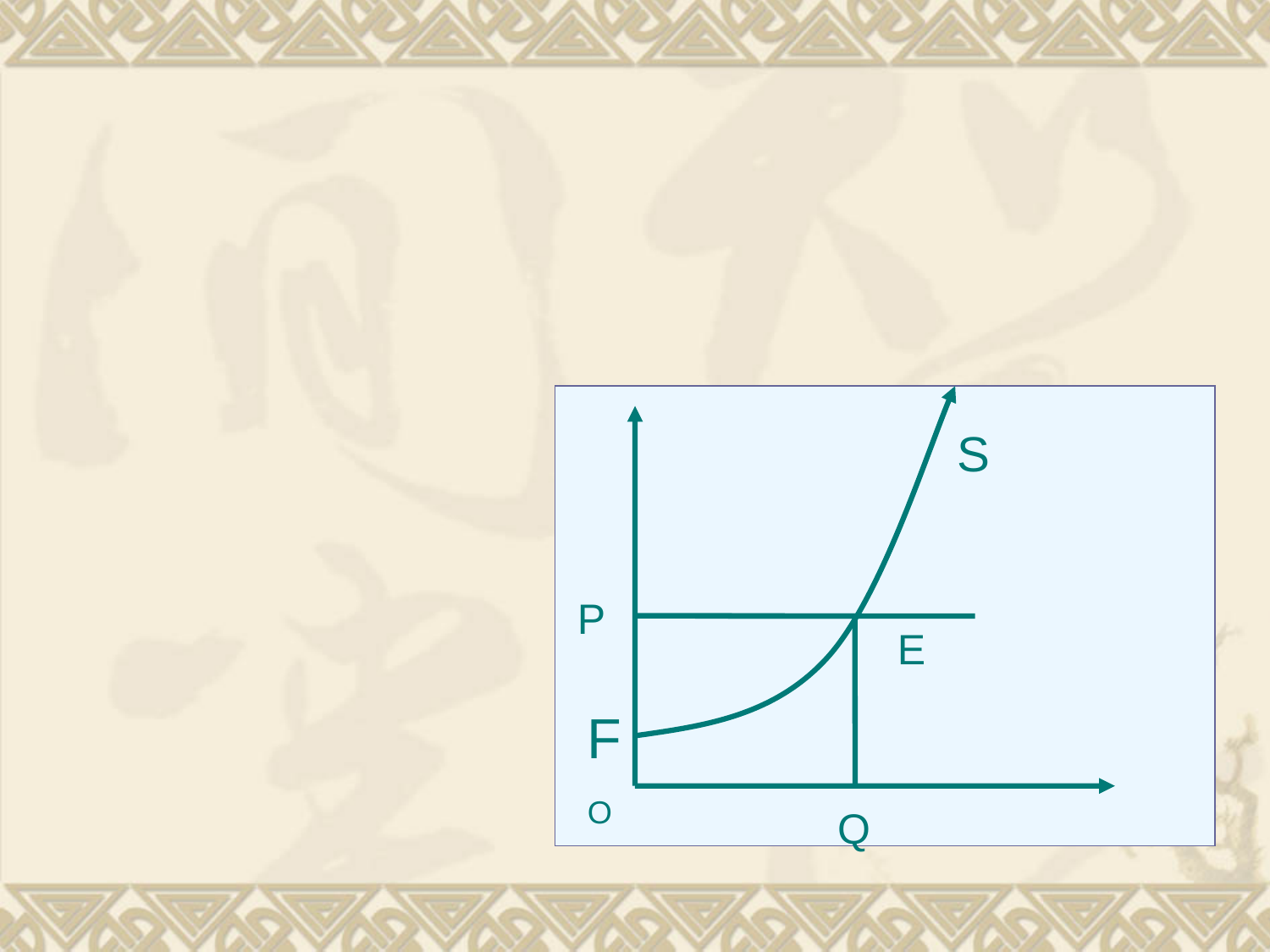

#

S
P

E
F
O

Q